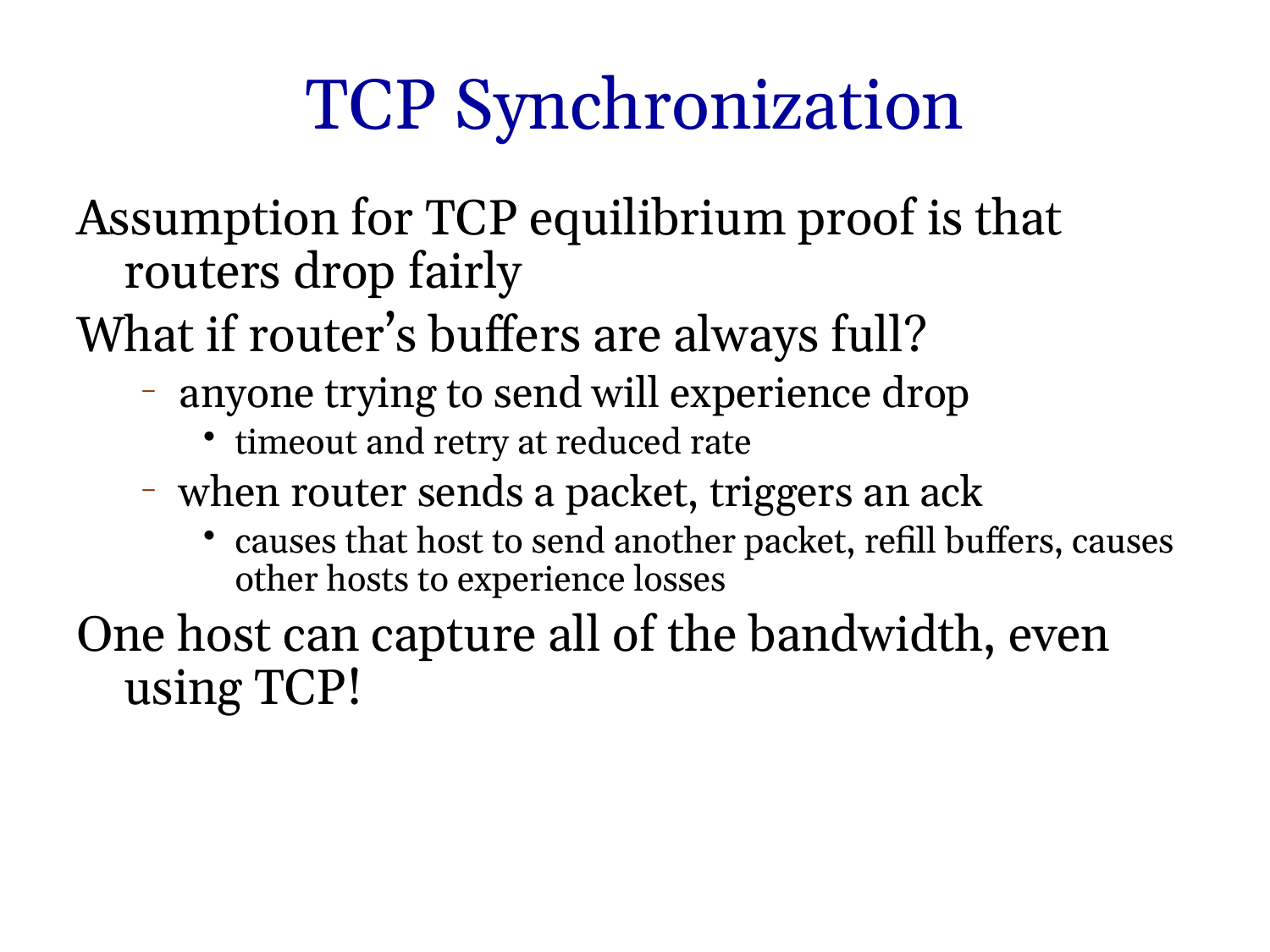

# TCP Synchronization
Assumption for TCP equilibrium proof is that routers drop fairly
What if router’s buffers are always full?
anyone trying to send will experience drop
timeout and retry at reduced rate
when router sends a packet, triggers an ack
causes that host to send another packet, refill buffers, causes other hosts to experience losses
One host can capture all of the bandwidth, even using TCP!